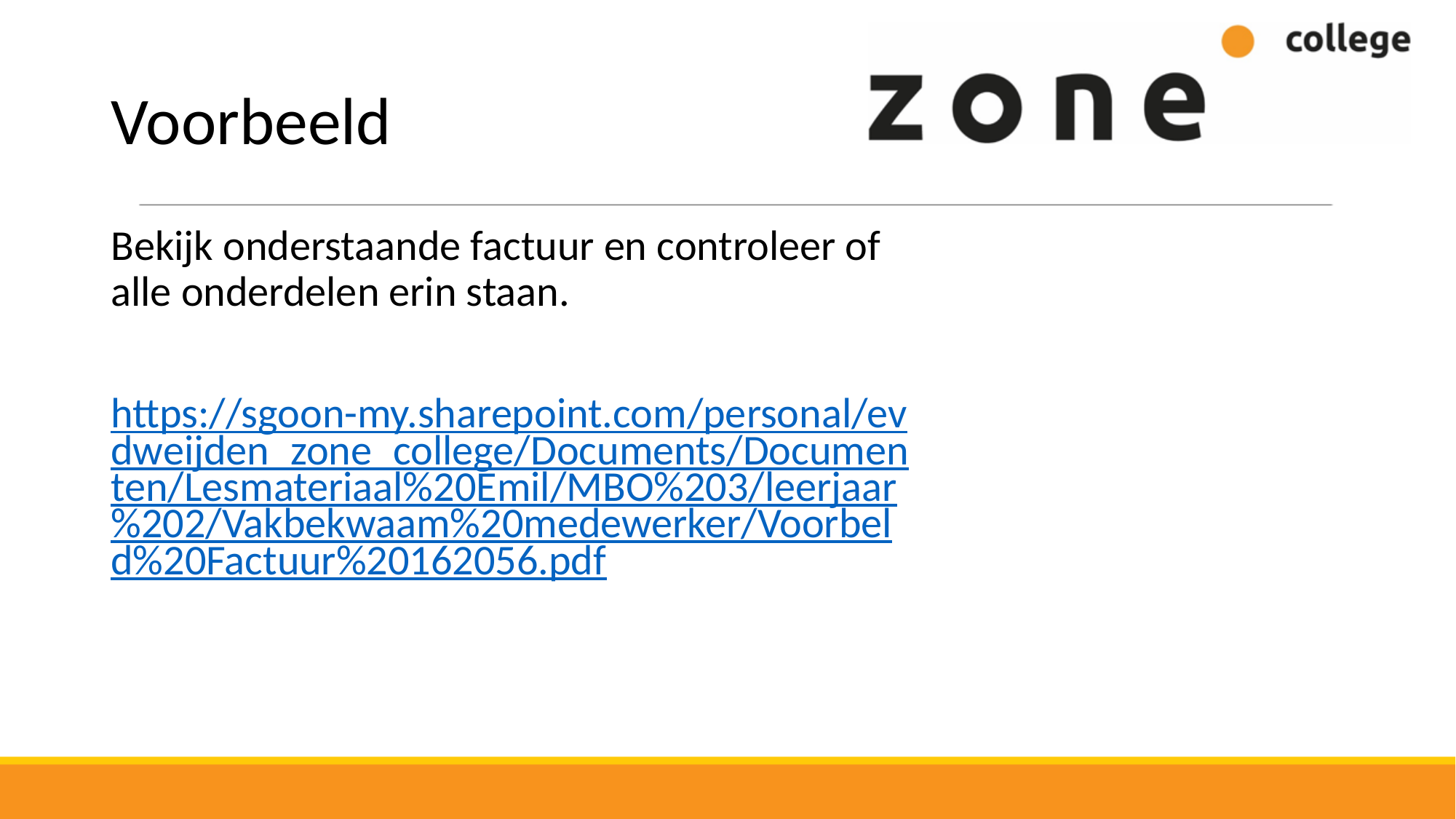

# Voorbeeld
Bekijk onderstaande factuur en controleer of alle onderdelen erin staan.

https://sgoon-my.sharepoint.com/personal/evdweijden_zone_college/Documents/Documenten/Lesmateriaal%20Emil/MBO%203/leerjaar%202/Vakbekwaam%20medewerker/Voorbeld%20Factuur%20162056.pdf